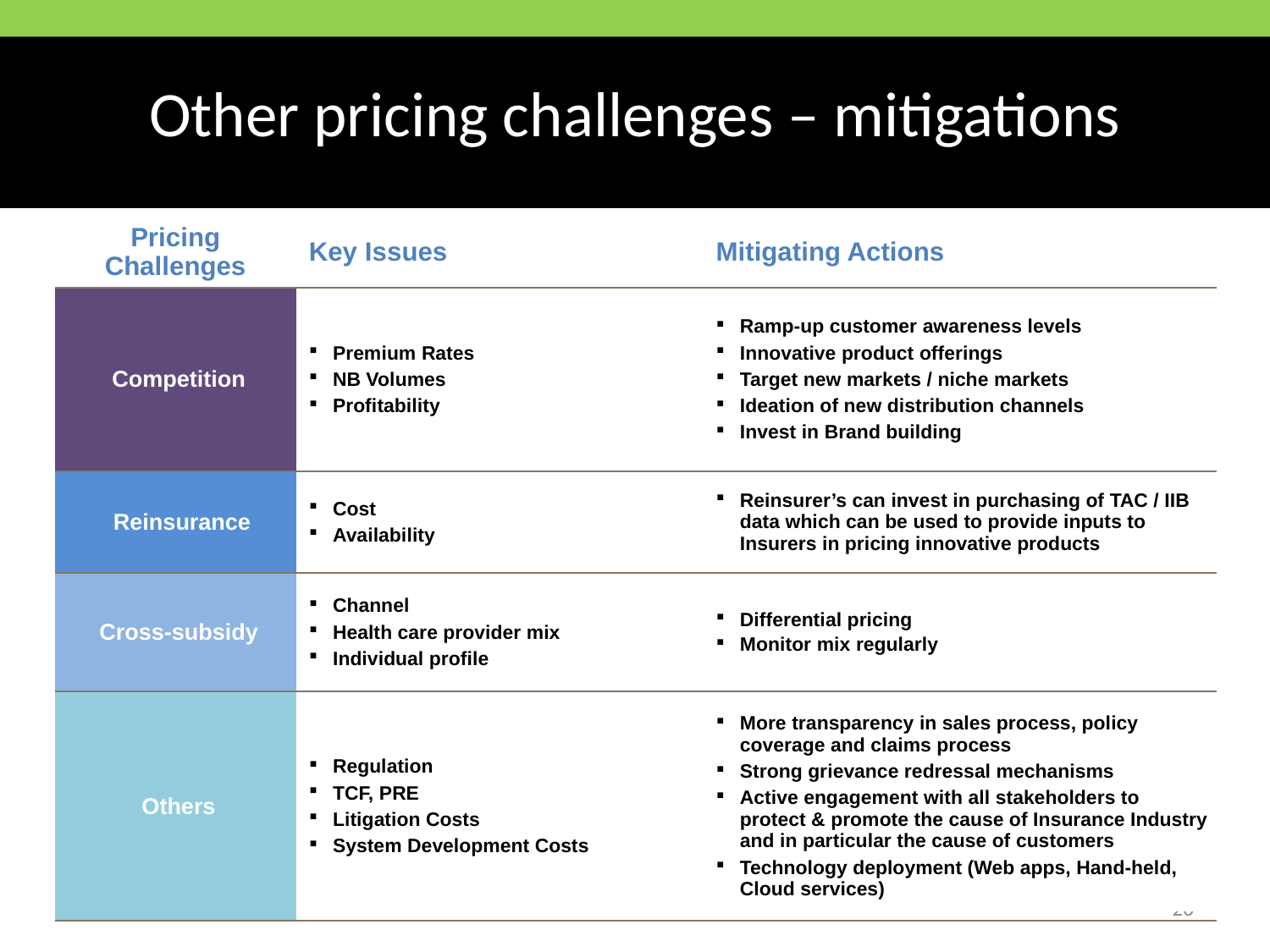

Other pricing challenges – mitigations
| Pricing Challenges | Key Issues | Mitigating Actions |
| --- | --- | --- |
| Competition | Premium Rates NB Volumes Profitability | Ramp-up customer awareness levels Innovative product offerings Target new markets / niche markets Ideation of new distribution channels Invest in Brand building |
| Reinsurance | Cost Availability | Reinsurer’s can invest in purchasing of TAC / IIB data which can be used to provide inputs to Insurers in pricing innovative products |
| Cross-subsidy | Channel Health care provider mix Individual profile | Differential pricing Monitor mix regularly |
| Others | Regulation TCF, PRE Litigation Costs System Development Costs | More transparency in sales process, policy coverage and claims process Strong grievance redressal mechanisms Active engagement with all stakeholders to protect & promote the cause of Insurance Industry and in particular the cause of customers Technology deployment (Web apps, Hand-held, Cloud services) |

26